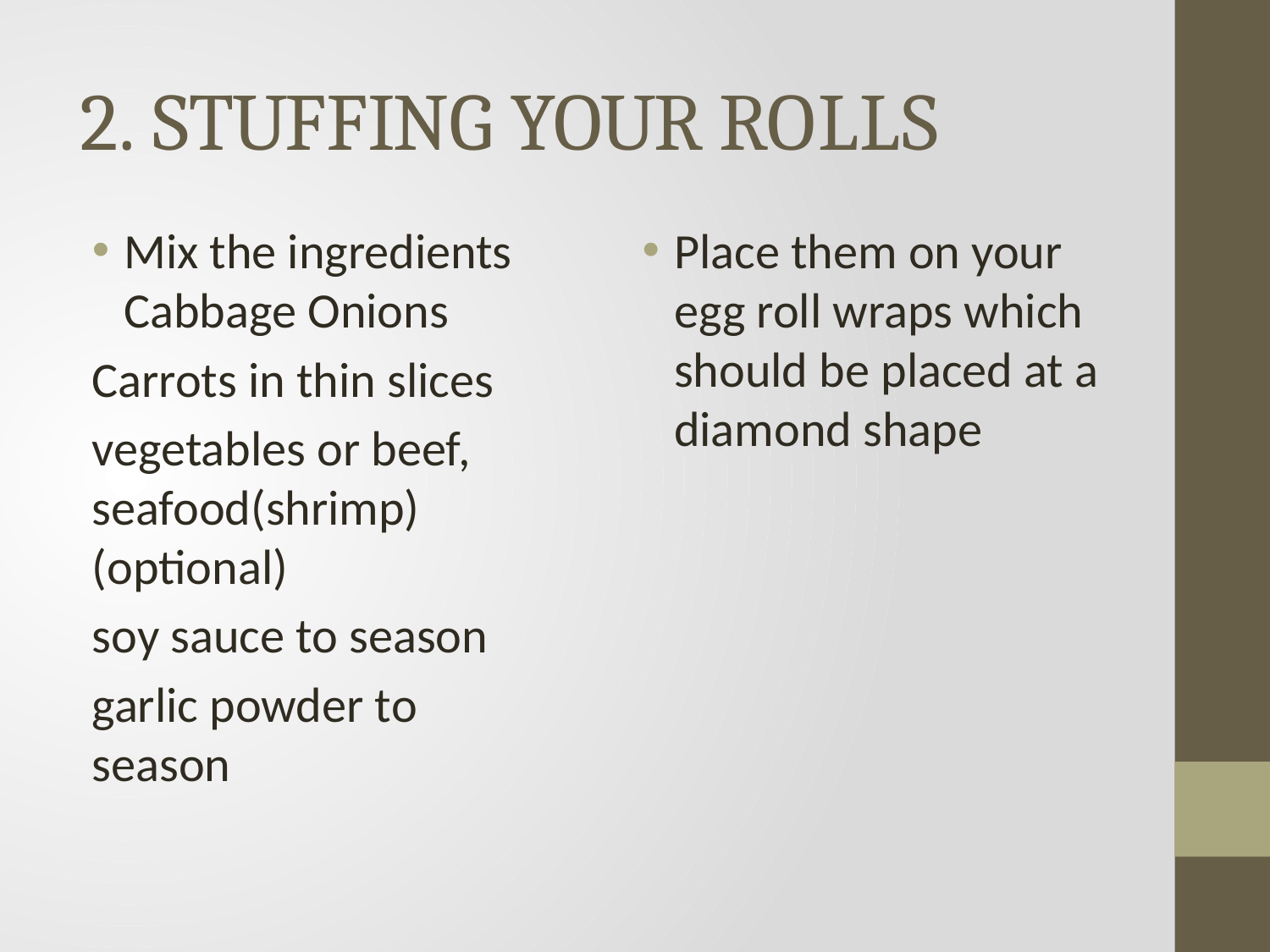

# 2. STUFFING YOUR ROLLS
Mix the ingredients Cabbage Onions
Carrots in thin slices
vegetables or beef, seafood(shrimp) (optional)
soy sauce to season
garlic powder to season

Place them on your egg roll wraps which should be placed at a diamond shape